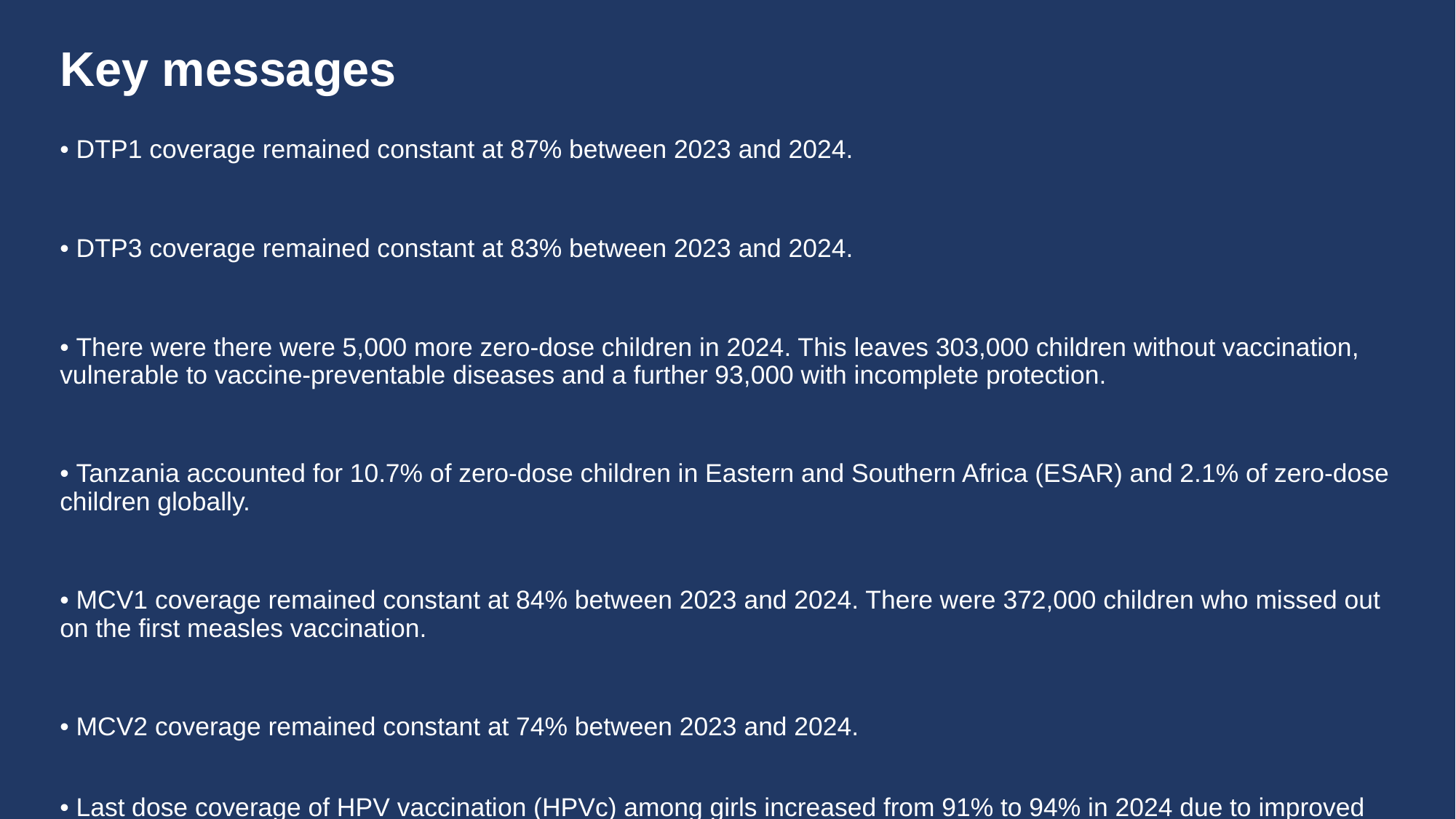

# Key messages
• DTP1 coverage remained constant at 87% between 2023 and 2024.

• DTP3 coverage remained constant at 83% between 2023 and 2024.

• There were there were 5,000 more zero-dose children in 2024. This leaves 303,000 children without vaccination, vulnerable to vaccine-preventable diseases and a further 93,000 with incomplete protection.

• Tanzania accounted for 10.7% of zero-dose children in Eastern and Southern Africa (ESAR) and 2.1% of zero-dose children globally.

• MCV1 coverage remained constant at 84% between 2023 and 2024. There were 372,000 children who missed out on the first measles vaccination.

• MCV2 coverage remained constant at 74% between 2023 and 2024.

• Last dose coverage of HPV vaccination (HPVc) among girls increased from 91% to 94% in 2024 due to improved programme performance.